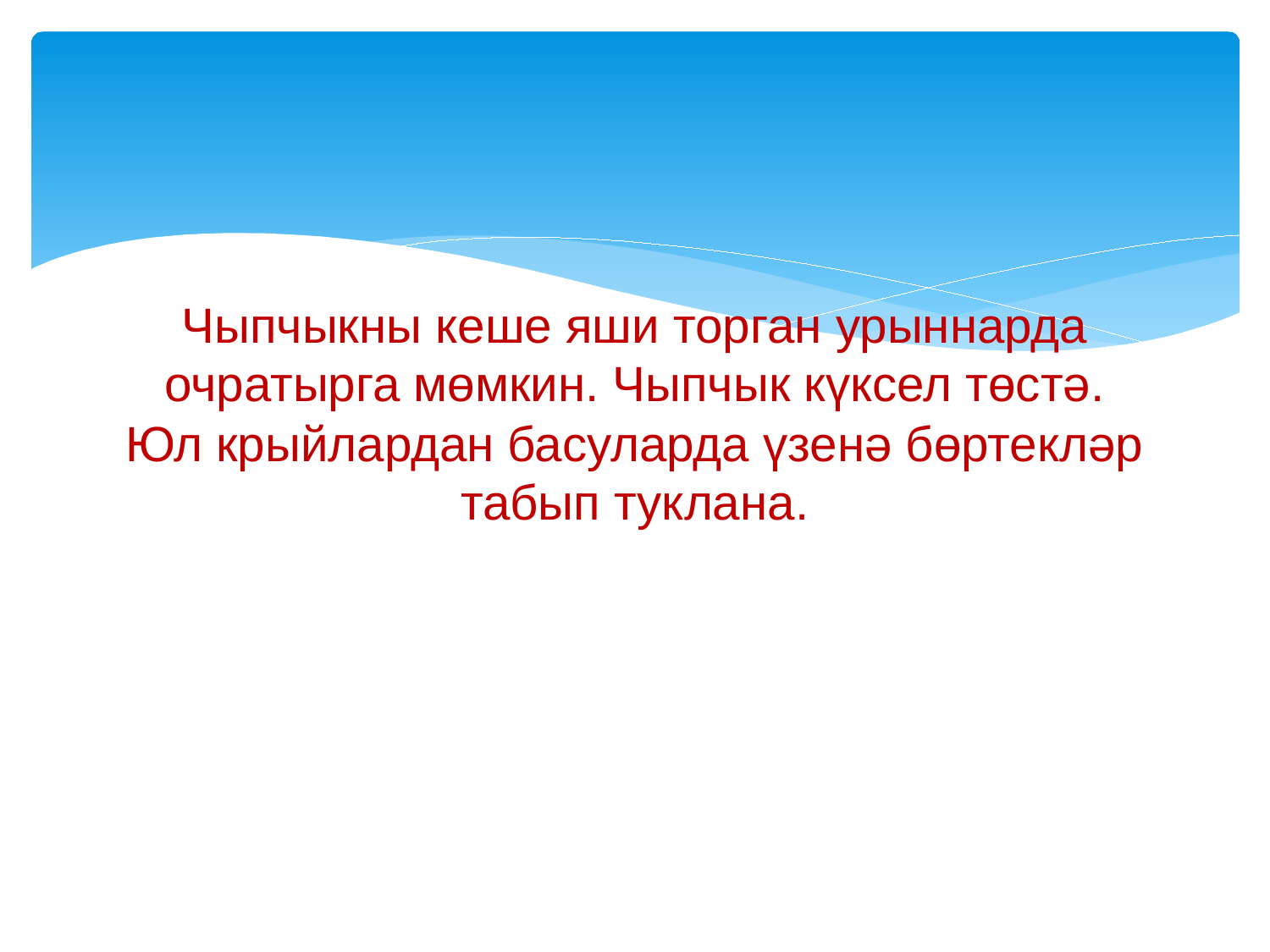

# Чыпчыкны кеше яши торган урыннарда очратырга мөмкин. Чыпчык күксел төстә. Юл крыйлардан басуларда үзенә бөртекләр табып туклана.